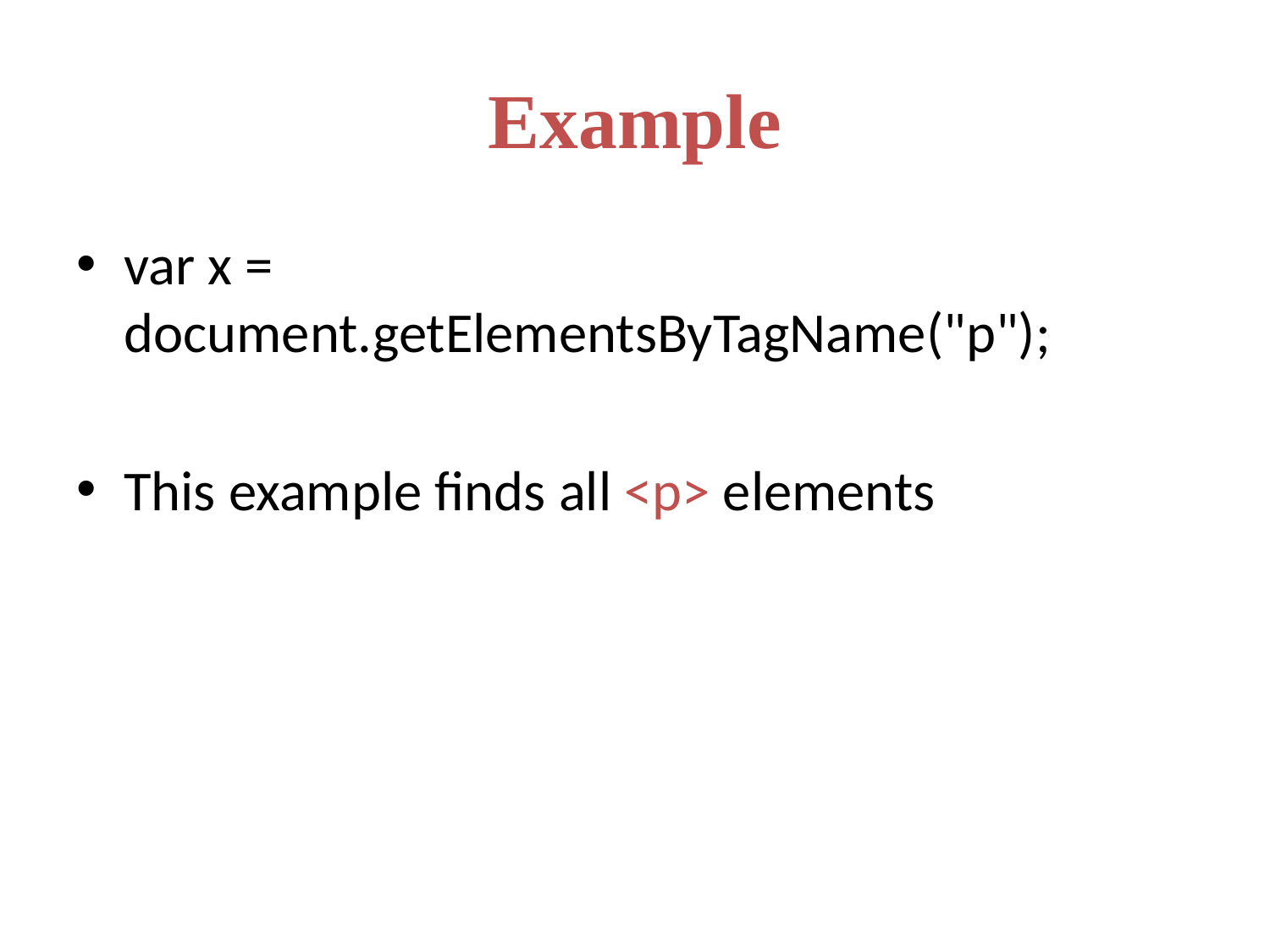

# Example
var x = document.getElementsByTagName("p");

This example finds all <p> elements